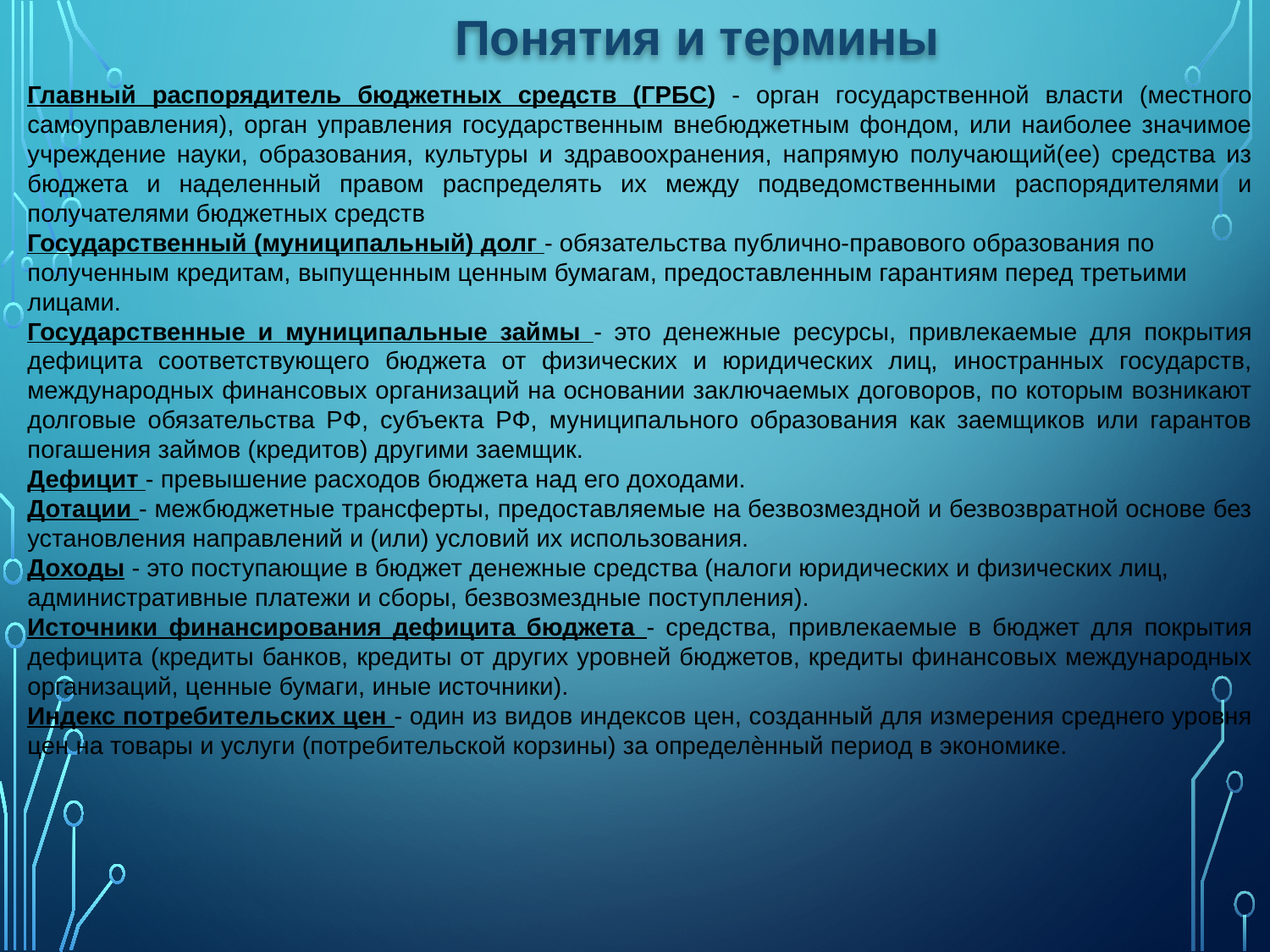

Понятия и термины
Главный распорядитель бюджетных средств (ГРБС) - орган государственной власти (местного самоуправления), орган управления государственным внебюджетным фондом, или наиболее значимое учреждение науки, образования, культуры и здравоохранения, напрямую получающий(ее) средства из бюджета и наделенный правом распределять их между подведомственными распорядителями и получателями бюджетных средств
Государственный (муниципальный) долг - обязательства публично-правового образования по
полученным кредитам, выпущенным ценным бумагам, предоставленным гарантиям перед третьими
лицами.
Государственные и муниципальные займы - это денежные ресурсы, привлекаемые для покрытия дефицита соответствующего бюджета от физических и юридических лиц, иностранных государств, международных финансовых организаций на основании заключаемых договоров, по которым возникают долговые обязательства РФ, субъекта РФ, муниципального образования как заемщиков или гарантов погашения займов (кредитов) другими заемщик.
Дефицит - превышение расходов бюджета над его доходами.
Дотации - межбюджетные трансферты, предоставляемые на безвозмездной и безвозвратной основе без установления направлений и (или) условий их использования.
Доходы - это поступающие в бюджет денежные средства (налоги юридических и физических лиц,
административные платежи и сборы, безвозмездные поступления).
Источники финансирования дефицита бюджета - средства, привлекаемые в бюджет для покрытия дефицита (кредиты банков, кредиты от других уровней бюджетов, кредиты финансовых международных организаций, ценные бумаги, иные источники).
Индекс потребительских цен - один из видов индексов цен, созданный для измерения среднего уровня цен на товары и услуги (потребительской корзины) за определѐнный период в экономике.